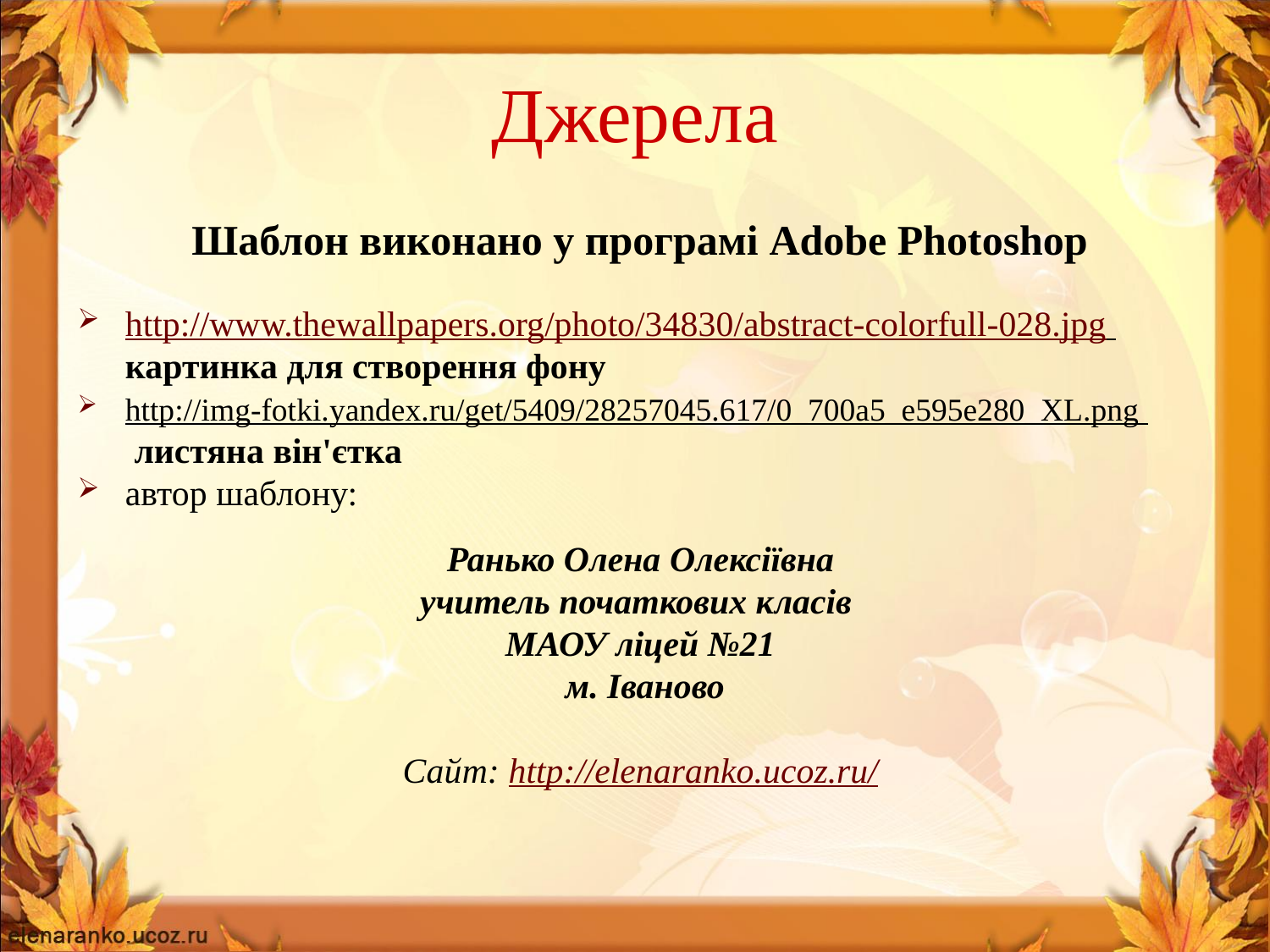

# Джерела
Шаблон виконано у програмі Adobe Photoshop

http://www.thewallpapers.org/photo/34830/abstract-colorfull-028.jpg       картинка для створення фону
http://img-fotki.yandex.ru/get/5409/28257045.617/0_700a5_e595e280_XL.png          листяна він'єтка
автор шаблону:

Ранько Олена Олексіївна
учитель початкових класів
МАОУ ліцей №21
м. Іваново

Сайт: http://elenaranko.ucoz.ru/